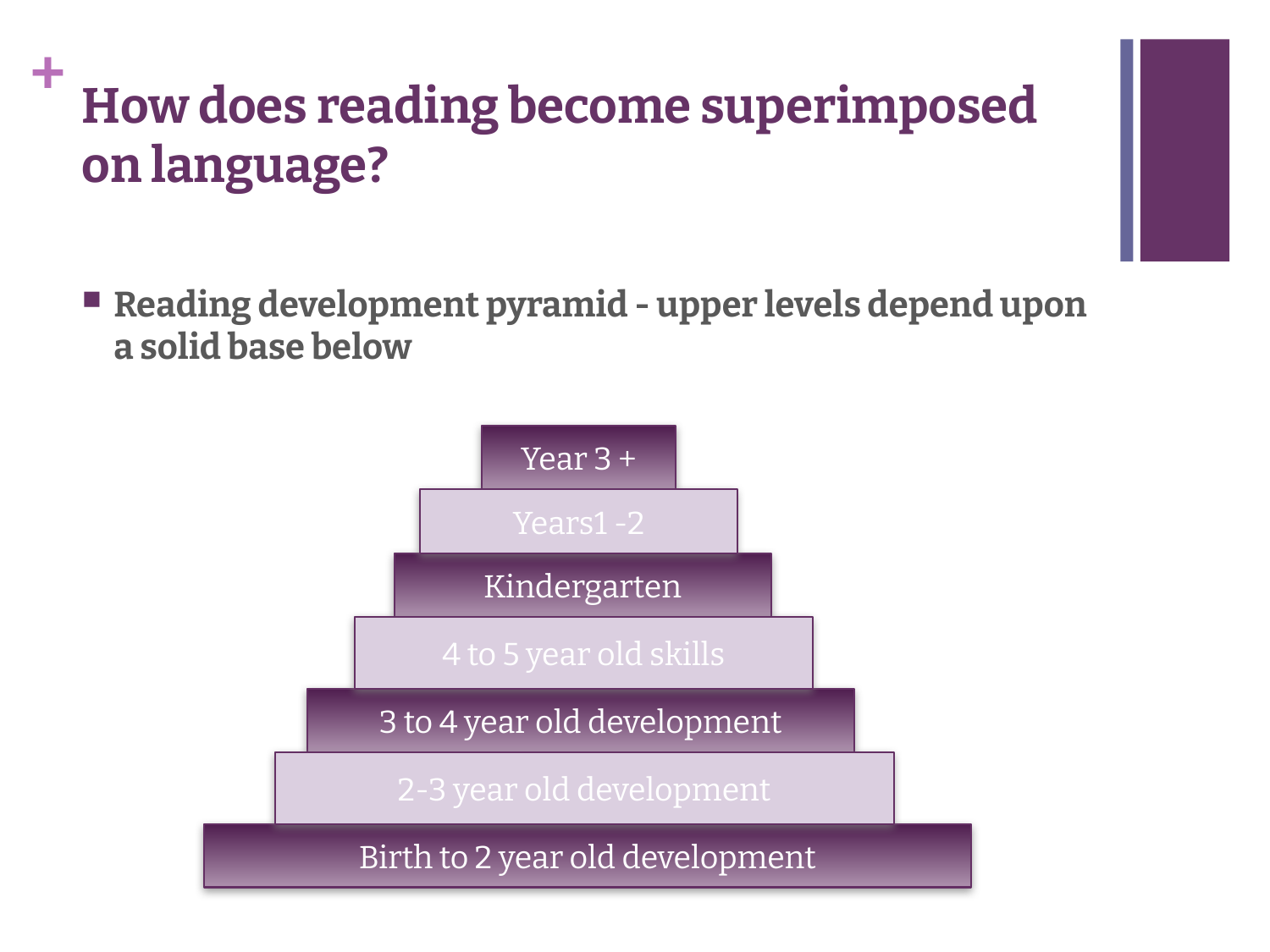

# How does reading become superimposed on language?
Reading development pyramid - upper levels depend upon a solid base below
Year 3 +
Years1 -2
Kindergarten
4 to 5 year old skills
3 to 4 year old development
2-3 year old development
Birth to 2 year old development